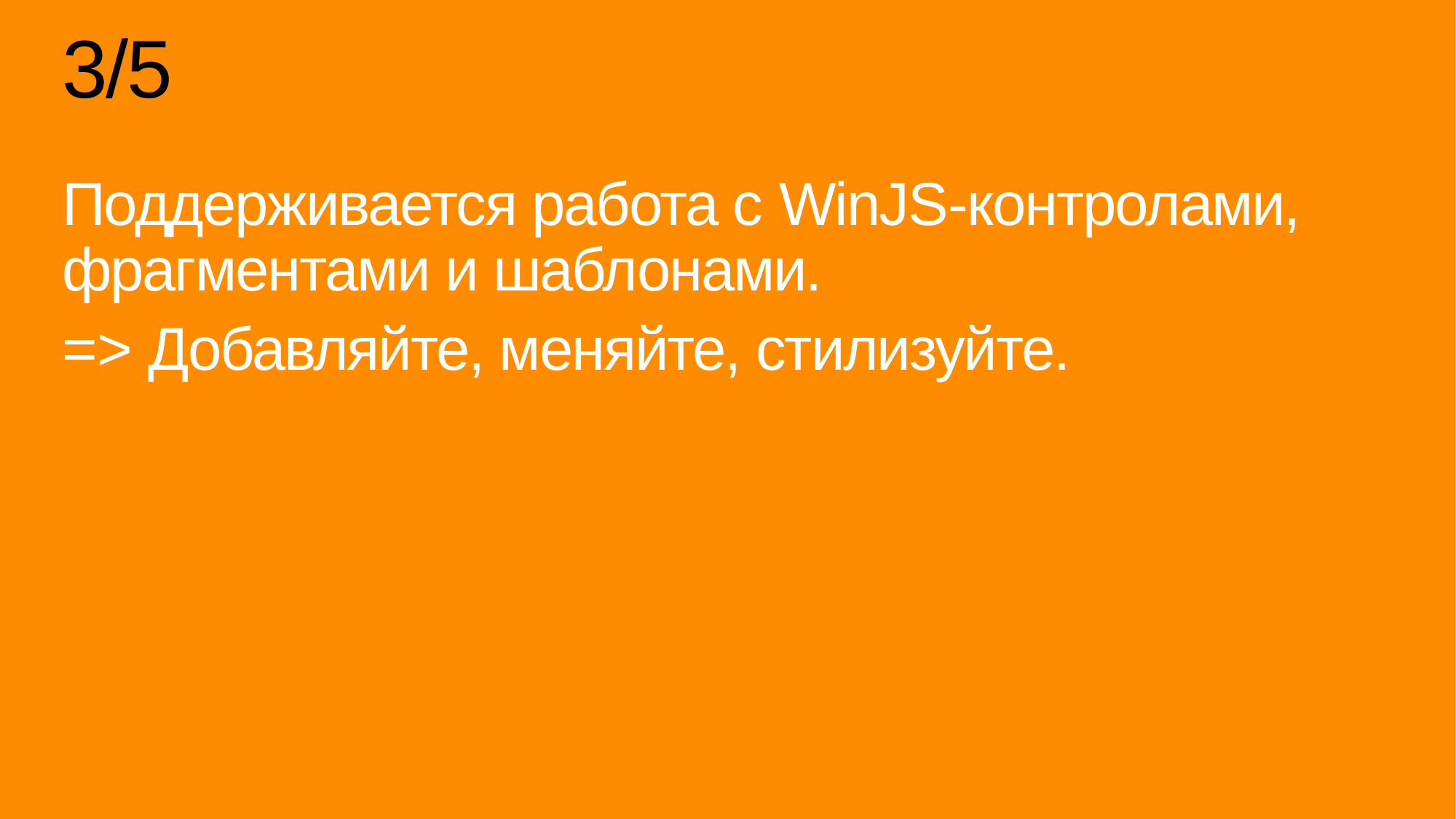

# 3/5
Поддерживается работа с WinJS-контролами, фрагментами и шаблонами.
=> Добавляйте, меняйте, стилизуйте.